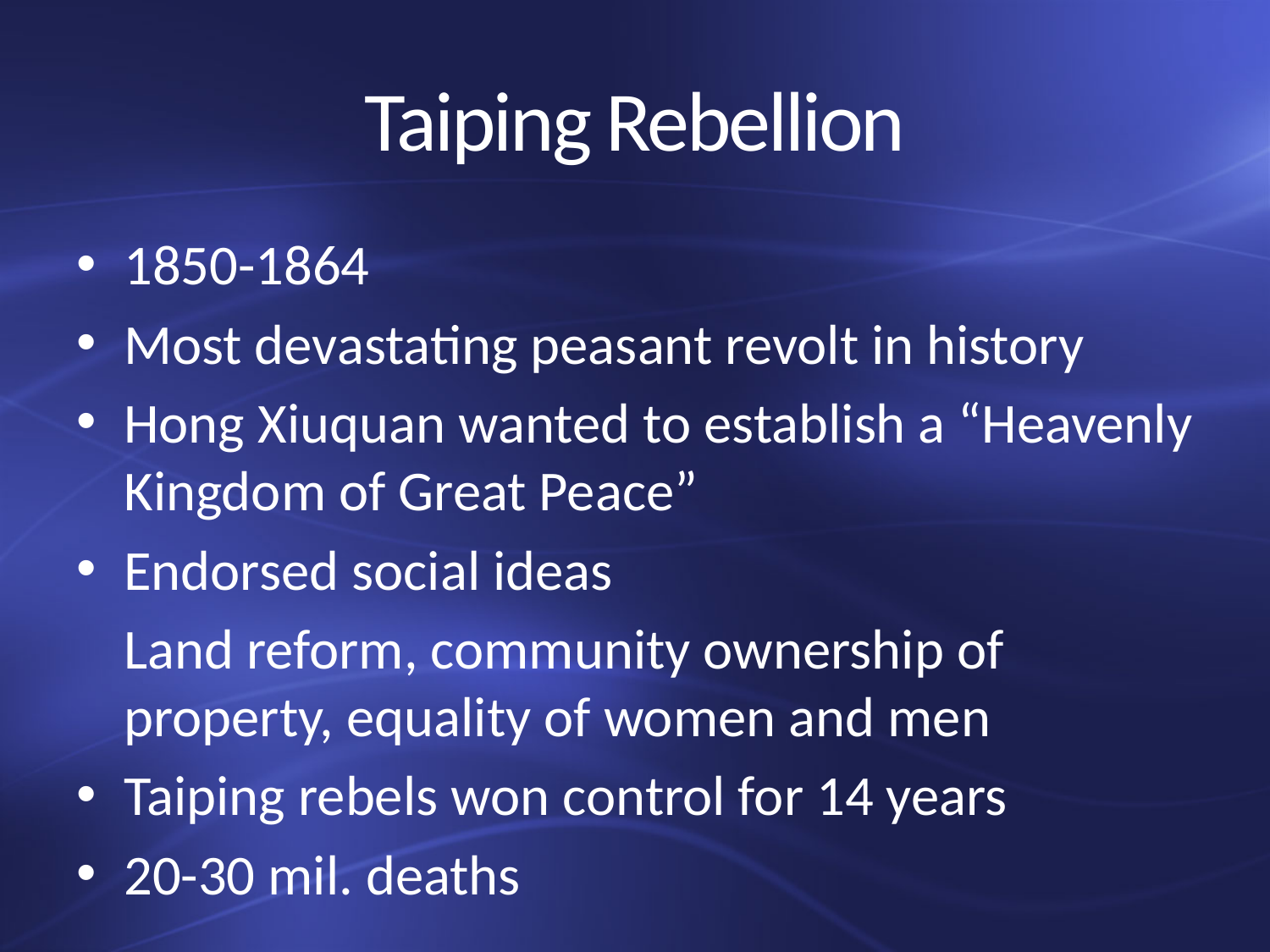

# Taiping Rebellion
1850-1864
Most devastating peasant revolt in history
Hong Xiuquan wanted to establish a “Heavenly Kingdom of Great Peace”
Endorsed social ideas
	Land reform, community ownership of property, equality of women and men
Taiping rebels won control for 14 years
20-30 mil. deaths